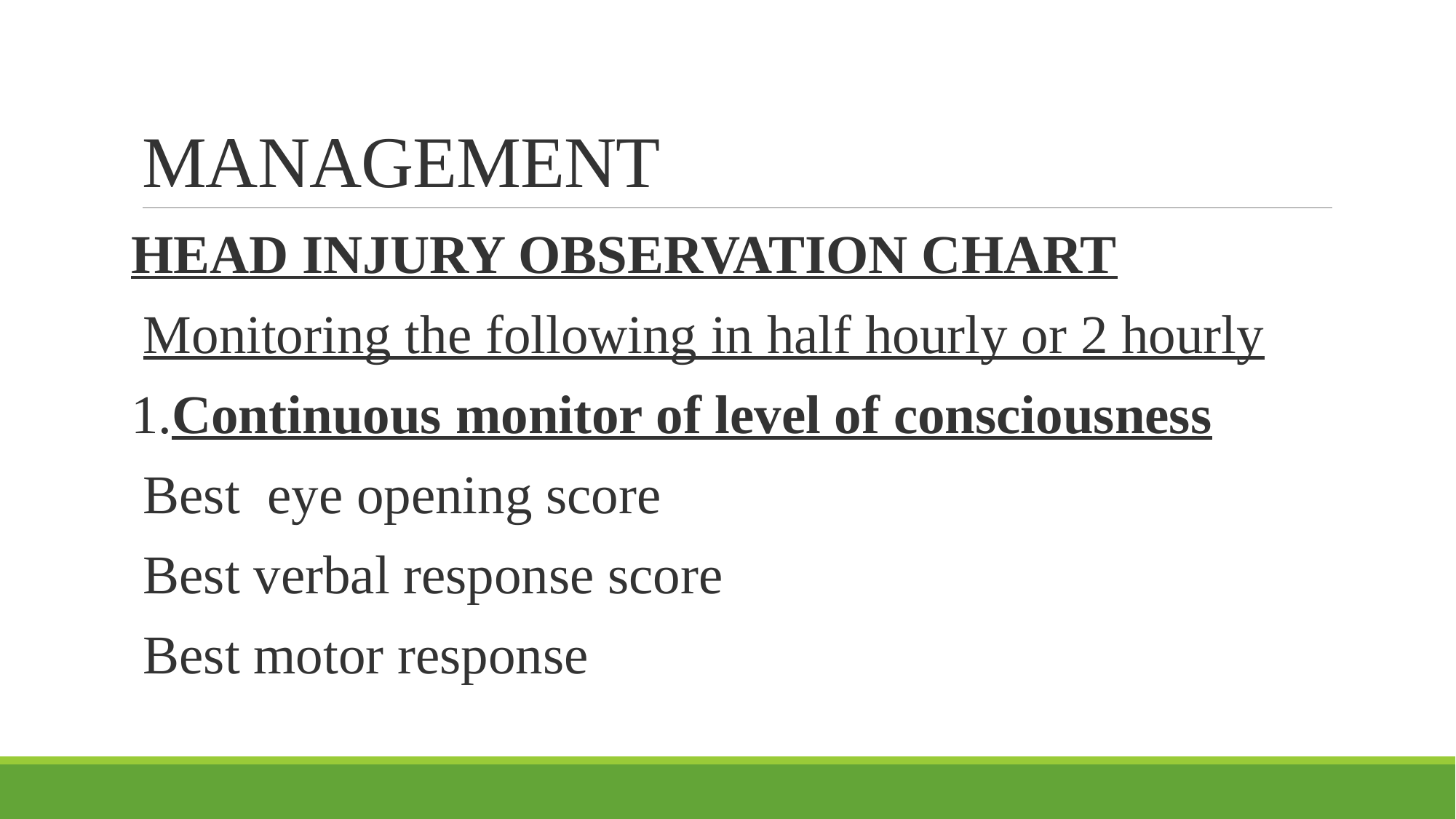

# MANAGEMENT
HEAD INJURY OBSERVATION CHART
Monitoring the following in half hourly or 2 hourly
1.Continuous monitor of level of consciousness
Best  eye opening score
Best verbal response score
Best motor response